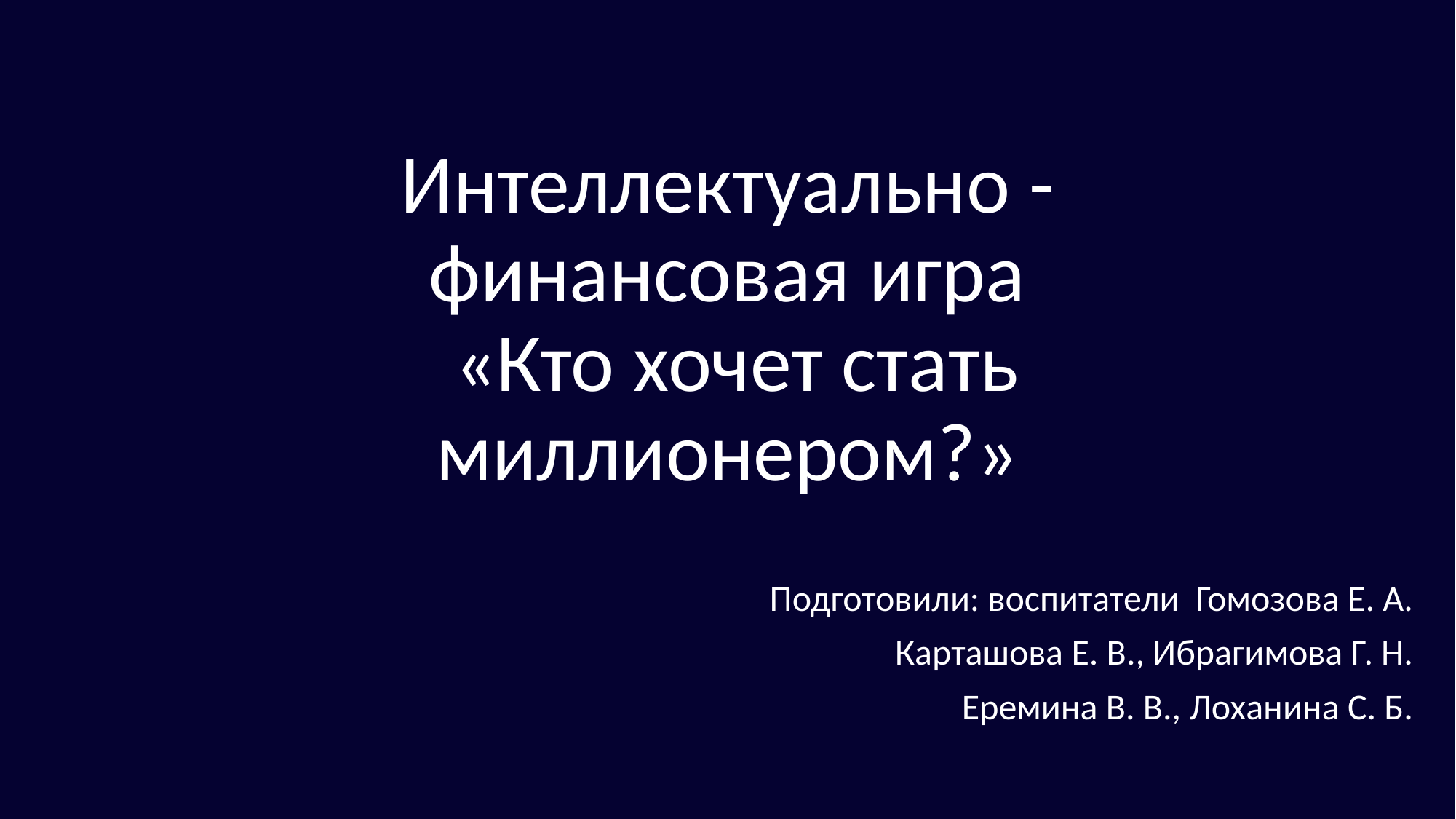

# Интеллектуально - финансовая игра «Кто хочет стать миллионером?»
Подготовили: воспитатели  Гомозова Е. А.
Карташова Е. В., Ибрагимова Г. Н.
Еремина В. В., Лоханина С. Б.